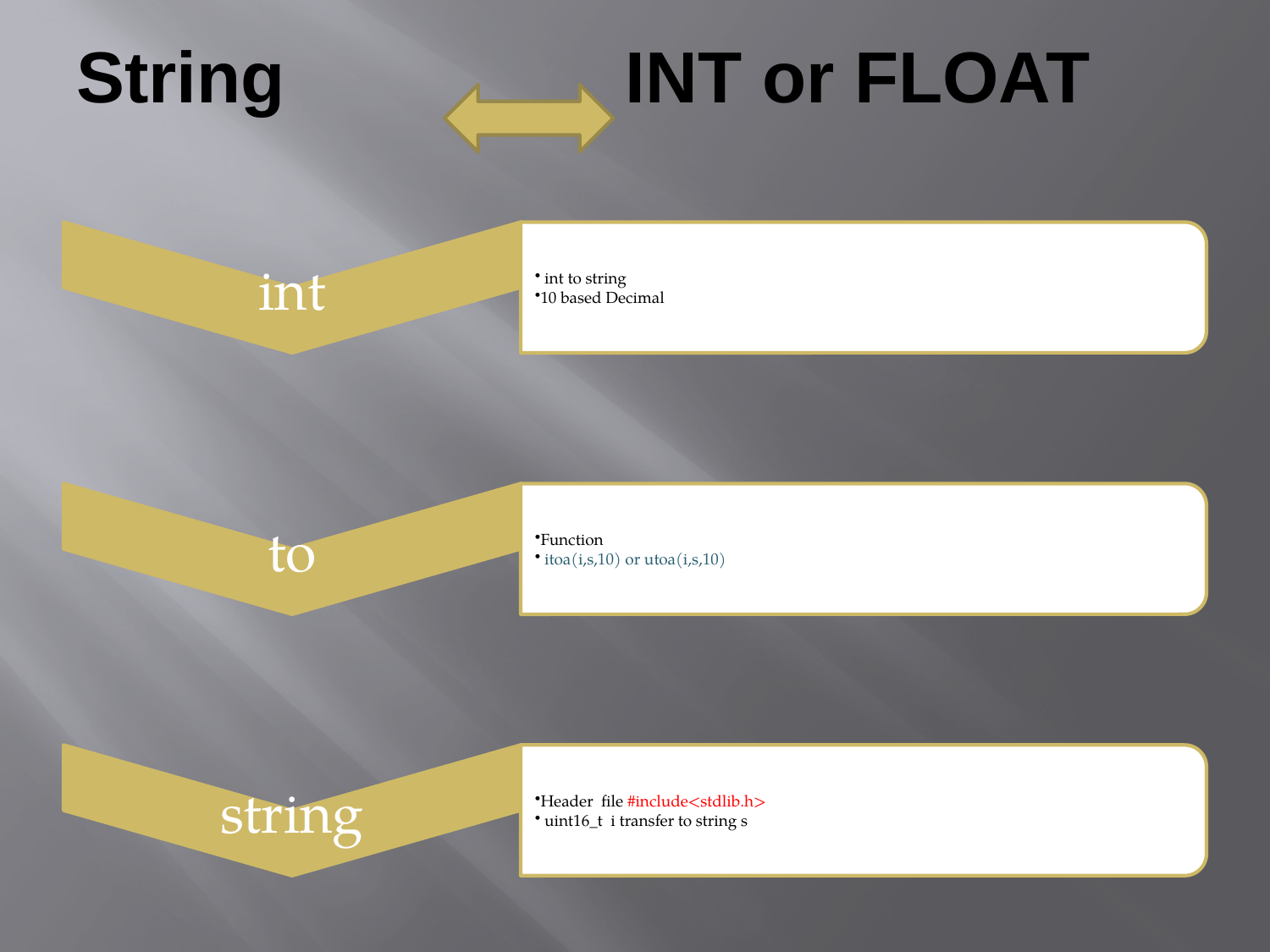

# String                 INT or FLOAT

int
 int to string
10 based Decimal
to
Function
 itoa(i,s,10) or utoa(i,s,10)
string
Header  file #include<stdlib.h>
 uint16_t  i transfer to string s